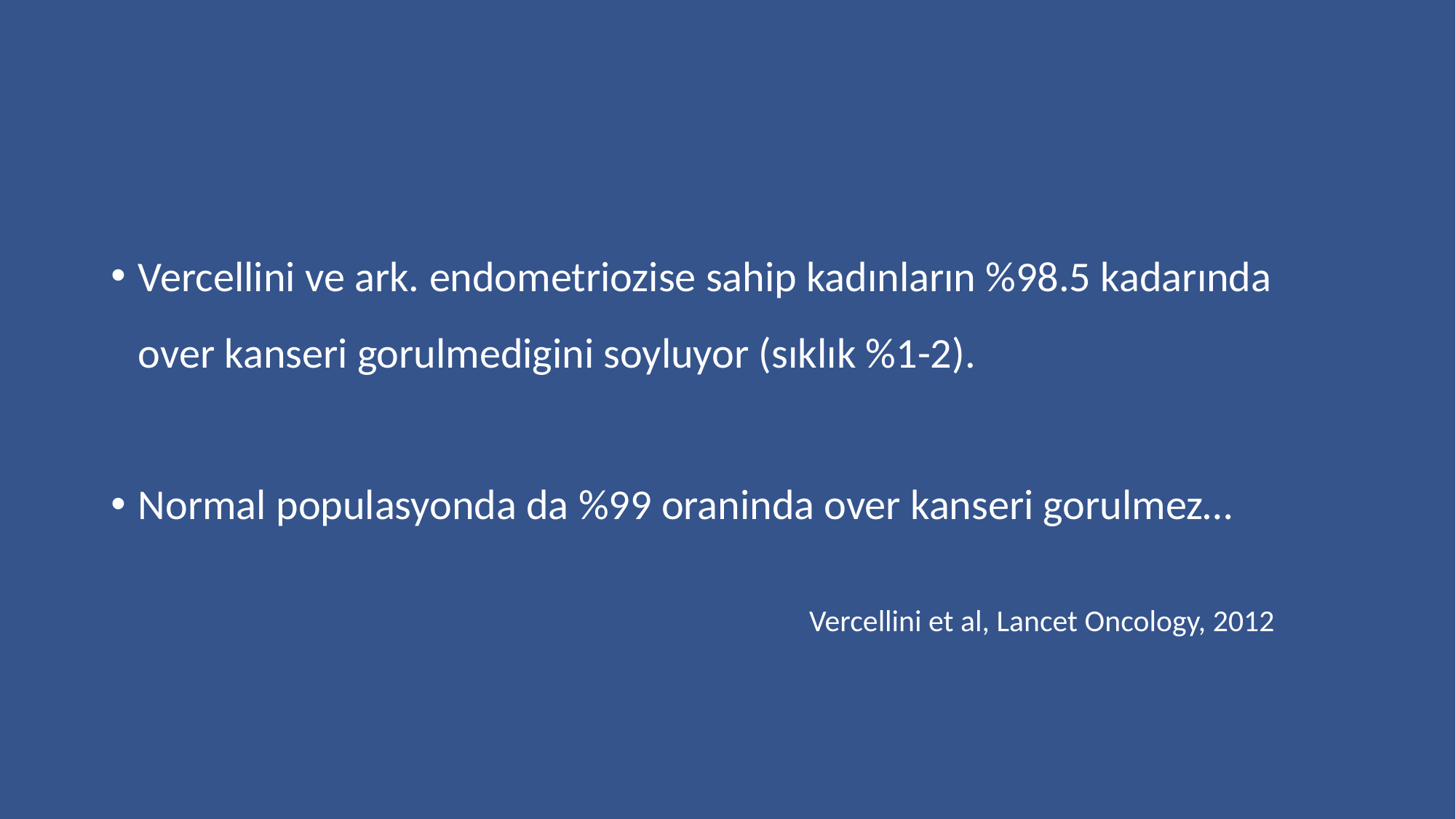

#
Vercellini ve ark. endometriozise sahip kadınların %98.5 kadarında over kanseri gorulmedigini soyluyor (sıklık %1-2).

Normal populasyonda da %99 oraninda over kanseri gorulmez…

                                                                                                     Vercellini et al, Lancet Oncology, 2012